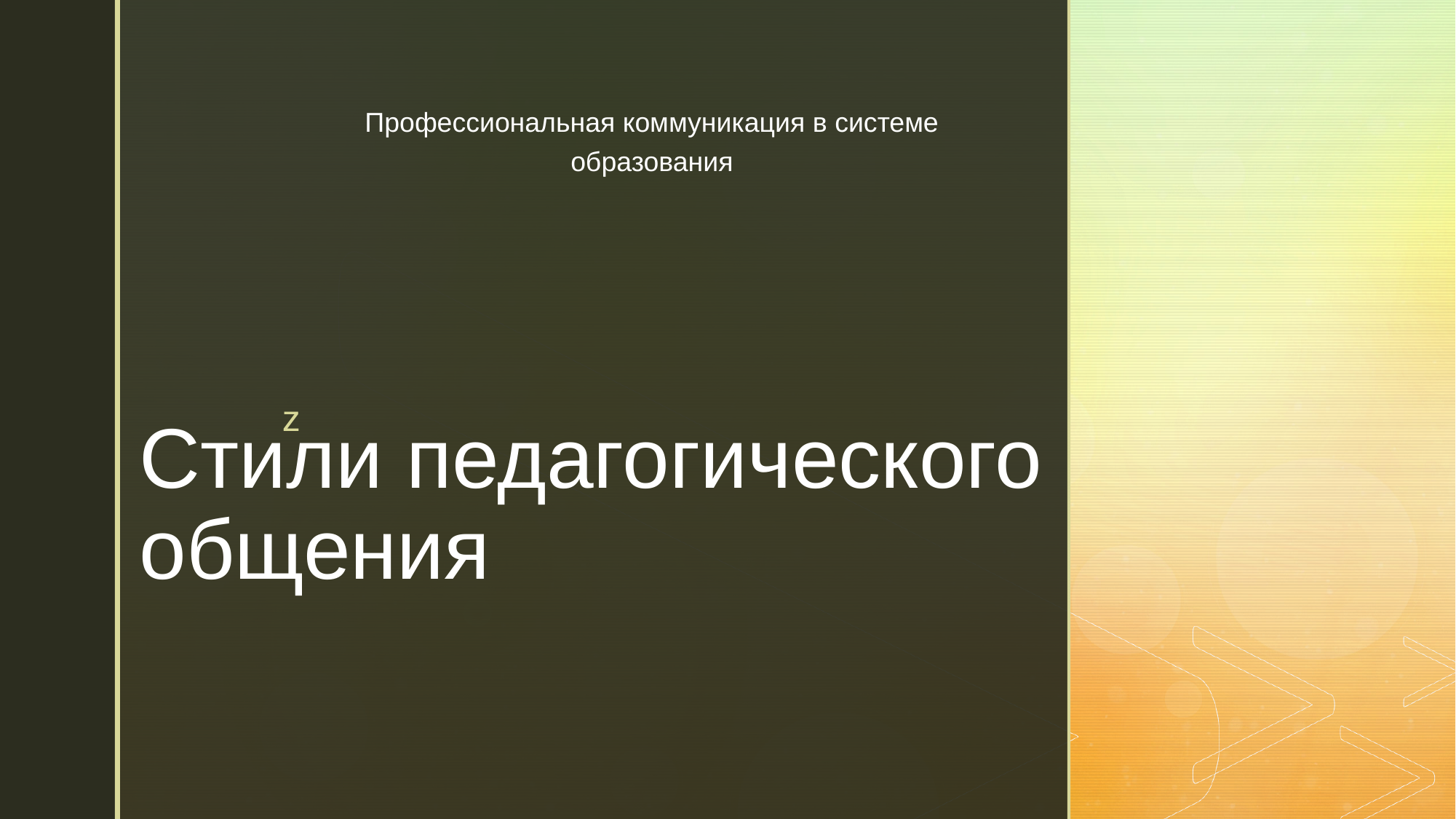

Профессиональная коммуникация в системе образования
# Стили педагогического общения